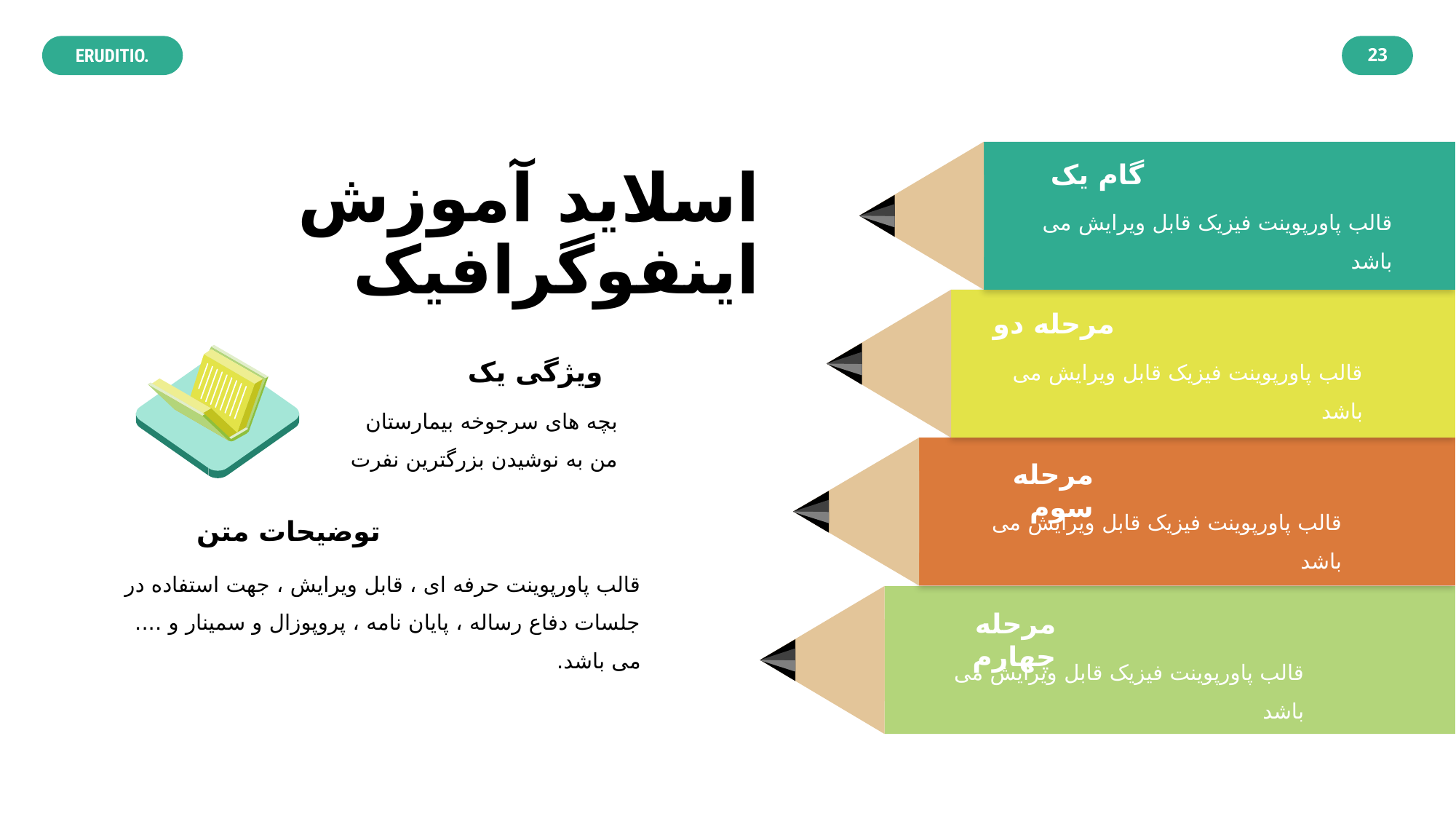

23

# اسلاید آموزش اینفوگرافیک
گام یک

قالب پاورپوینت فیزیک قابل ویرایش می باشد

مرحله دو
قالب پاورپوینت فیزیک قابل ویرایش می باشد

ویژگی یک

بچه های سرجوخه بیمارستان من به نوشیدن بزرگترین نفرت

مرحله سوم
قالب پاورپوینت فیزیک قابل ویرایش می باشد
توضیحات متن
قالب پاورپوينت حرفه ای ، قابل ویرایش ، جهت استفاده در جلسات دفاع رساله ، پایان نامه ، پروپوزال و سمینار و .... می باشد.

مرحله چهارم
قالب پاورپوینت فیزیک قابل ویرایش می باشد